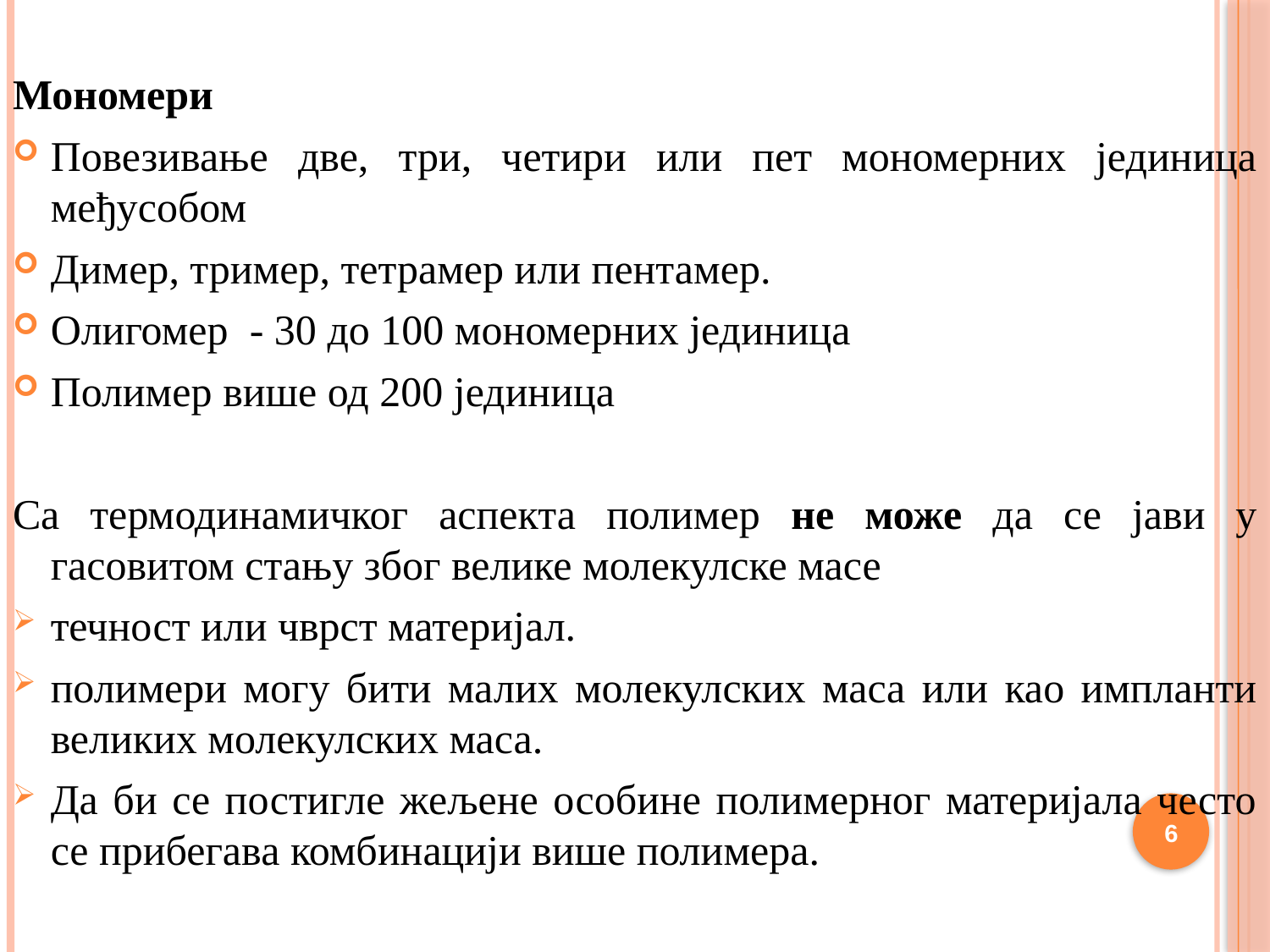

Мономери
Повезивање две, три, четири или пет мономерних јединица међусобом
Димер, тример, тетрамер или пентамер.
Олигомер  - 30 до 100 мономерних јединица
Полимер више од 200 јединица

Са термодинамичког аспекта полимер не може да се јави у гасовитом стању због велике молекулске масе
течност или чврст материјал.
полимери могу бити малих молекулских маса или као импланти великих молекулских маса.
Да би се постигле жељене особине полимерног материјала често се прибегава комбинацији више полимера.
6